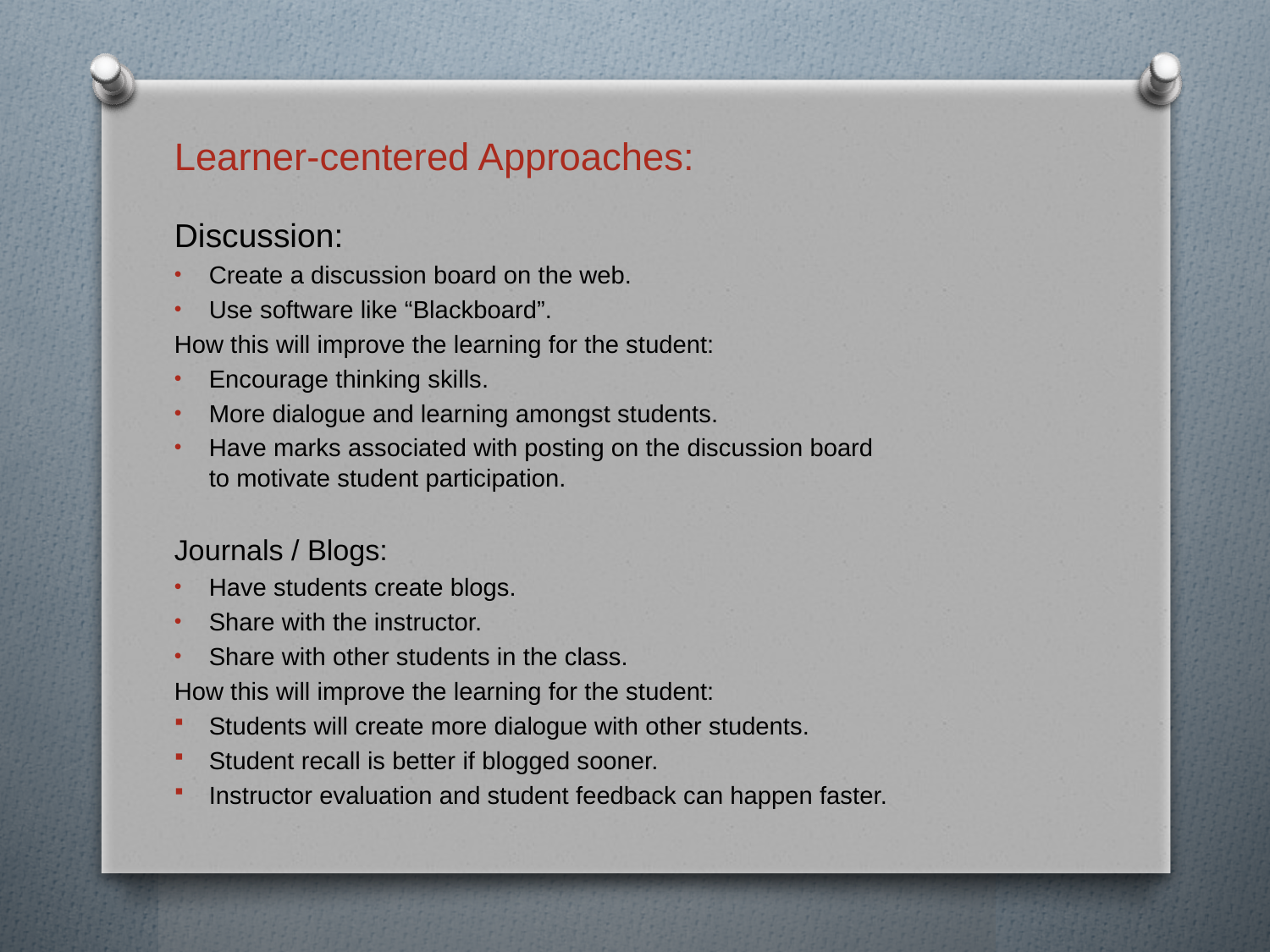

Learner-centered Approaches:
Discussion:
Create a discussion board on the web.
Use software like “Blackboard”.
How this will improve the learning for the student:
Encourage thinking skills.
More dialogue and learning amongst students.
Have marks associated with posting on the discussion board
to motivate student participation.

Journals / Blogs:
Have students create blogs.
Share with the instructor.
Share with other students in the class.
How this will improve the learning for the student:
Students will create more dialogue with other students.
Student recall is better if blogged sooner.
Instructor evaluation and student feedback can happen faster.